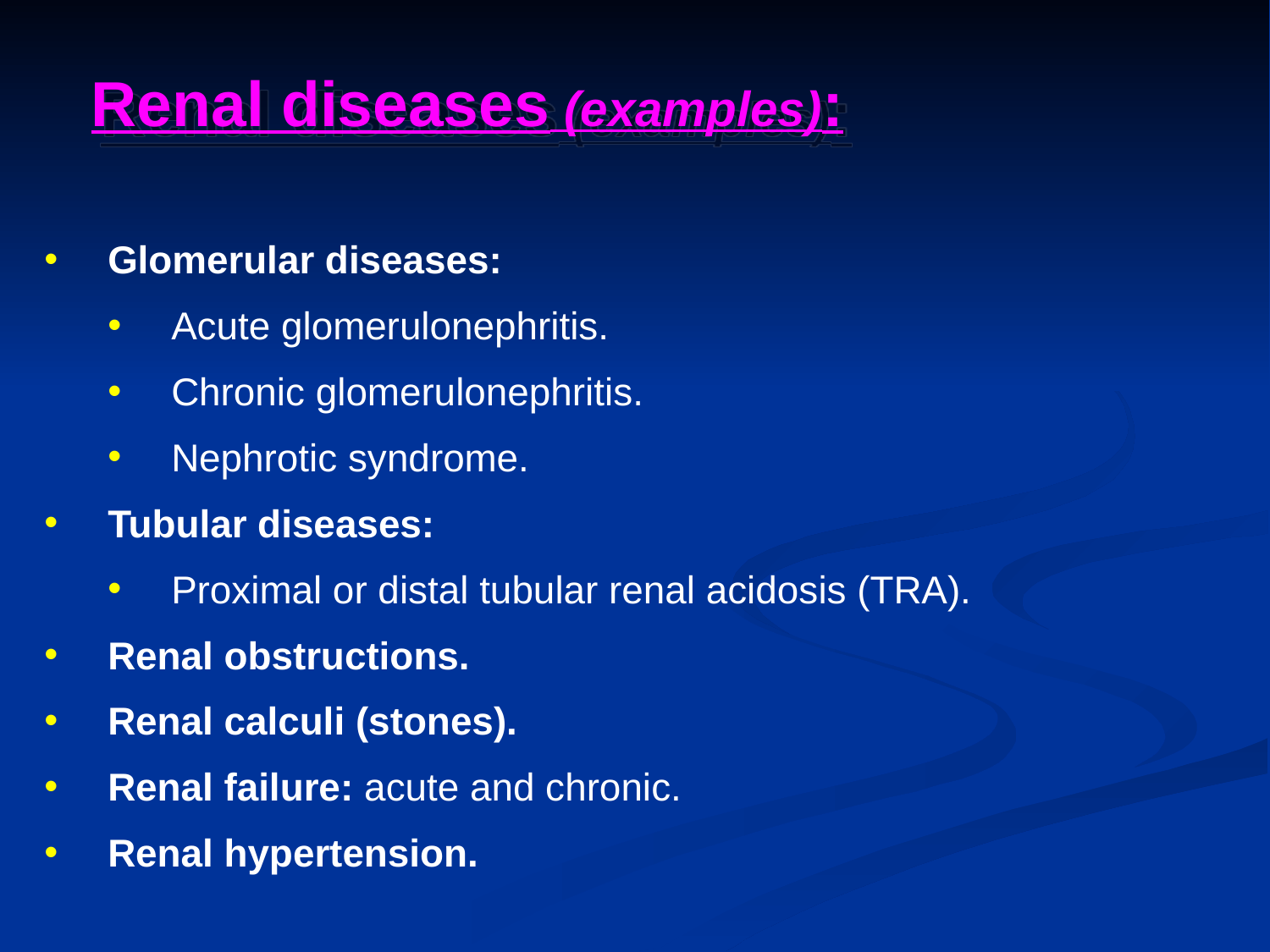

Renal diseases (examples):
Glomerular diseases:
Acute glomerulonephritis.
Chronic glomerulonephritis.
Nephrotic syndrome.
Tubular diseases:
Proximal or distal tubular renal acidosis (TRA).
Renal obstructions.
Renal calculi (stones).
Renal failure: acute and chronic.
Renal hypertension.